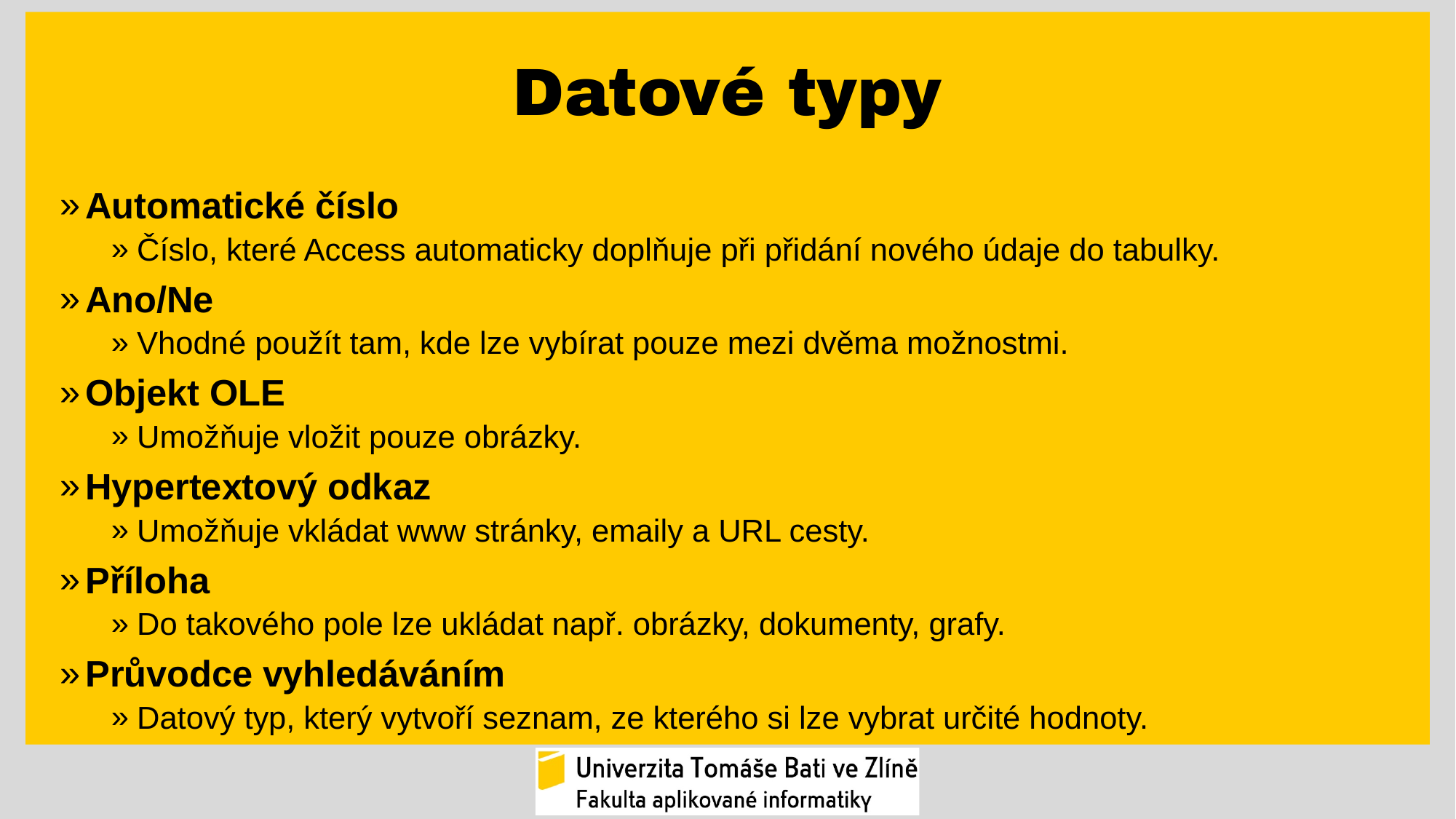

# Datové typy
Automatické číslo
Číslo, které Access automaticky doplňuje při přidání nového údaje do tabulky.
Ano/Ne
Vhodné použít tam, kde lze vybírat pouze mezi dvěma možnostmi.
Objekt OLE
Umožňuje vložit pouze obrázky.
Hypertextový odkaz
Umožňuje vkládat www stránky, emaily a URL cesty.
Příloha
Do takového pole lze ukládat např. obrázky, dokumenty, grafy.
Průvodce vyhledáváním
Datový typ, který vytvoří seznam, ze kterého si lze vybrat určité hodnoty.